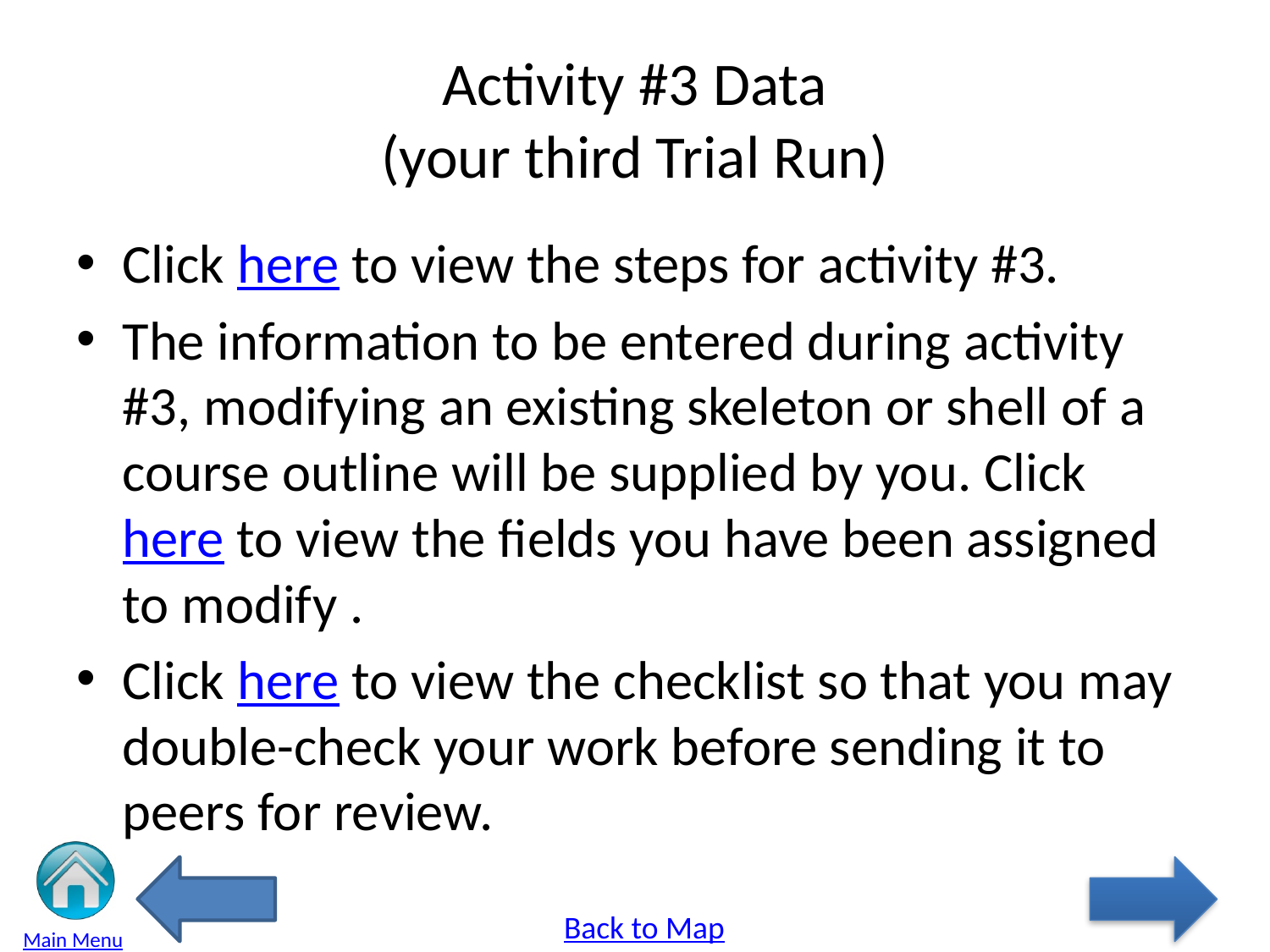

# Activity #3 Data (your third Trial Run)
Click here to view the steps for activity #3.
The information to be entered during activity #3, modifying an existing skeleton or shell of a course outline will be supplied by you. Click here to view the fields you have been assigned to modify .
Click here to view the checklist so that you may double-check your work before sending it to peers for review.
Back to Map